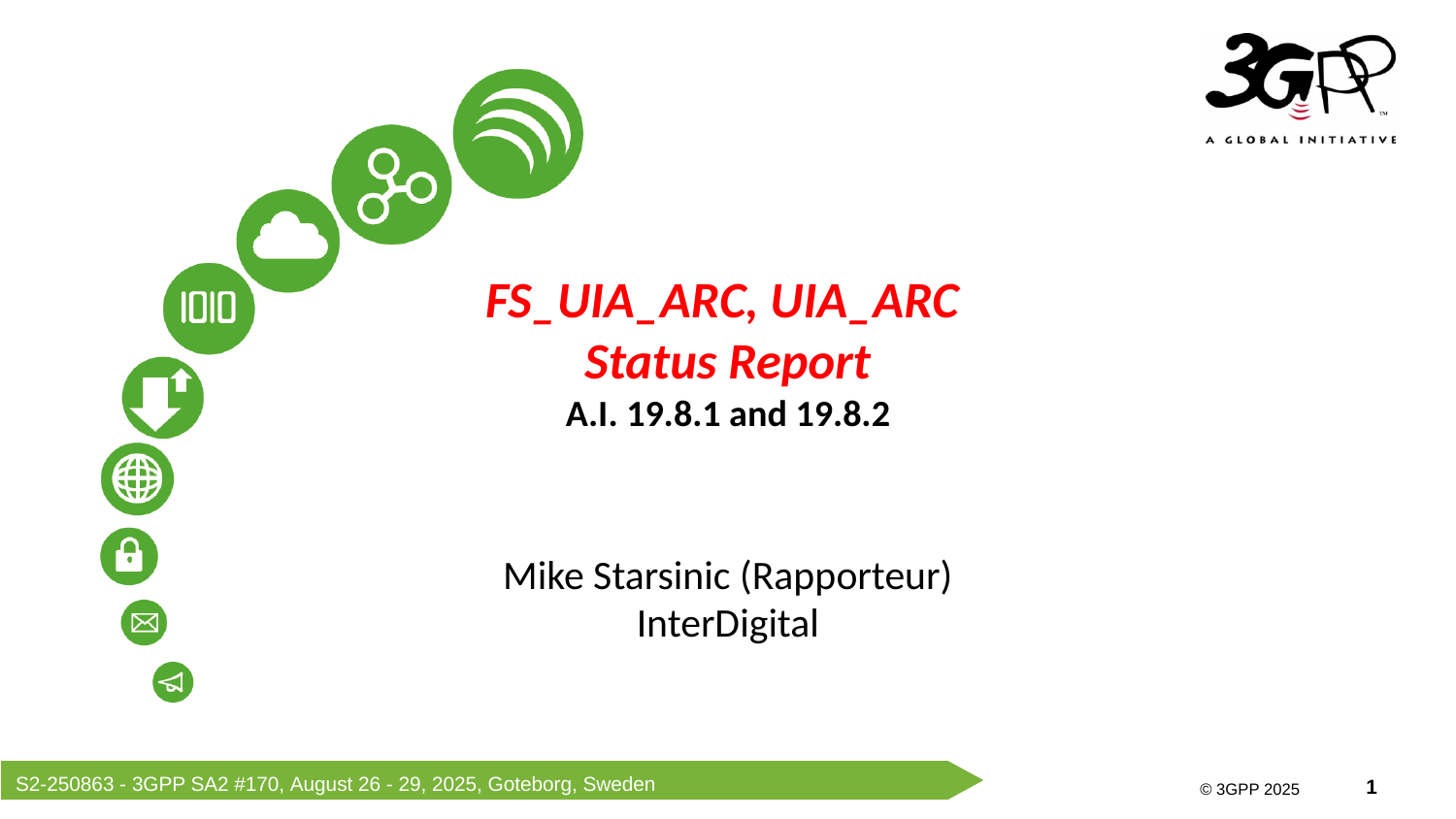

FS_UIA_ARC, UIA_ARC
Status Report
A.I. 19.8.1 and 19.8.2
Mike Starsinic (Rapporteur)
InterDigital

S2-250863 - 3GPP SA2 #170, August 26 - 29, 2025, Goteborg, Sweden

© 3GPP 2025